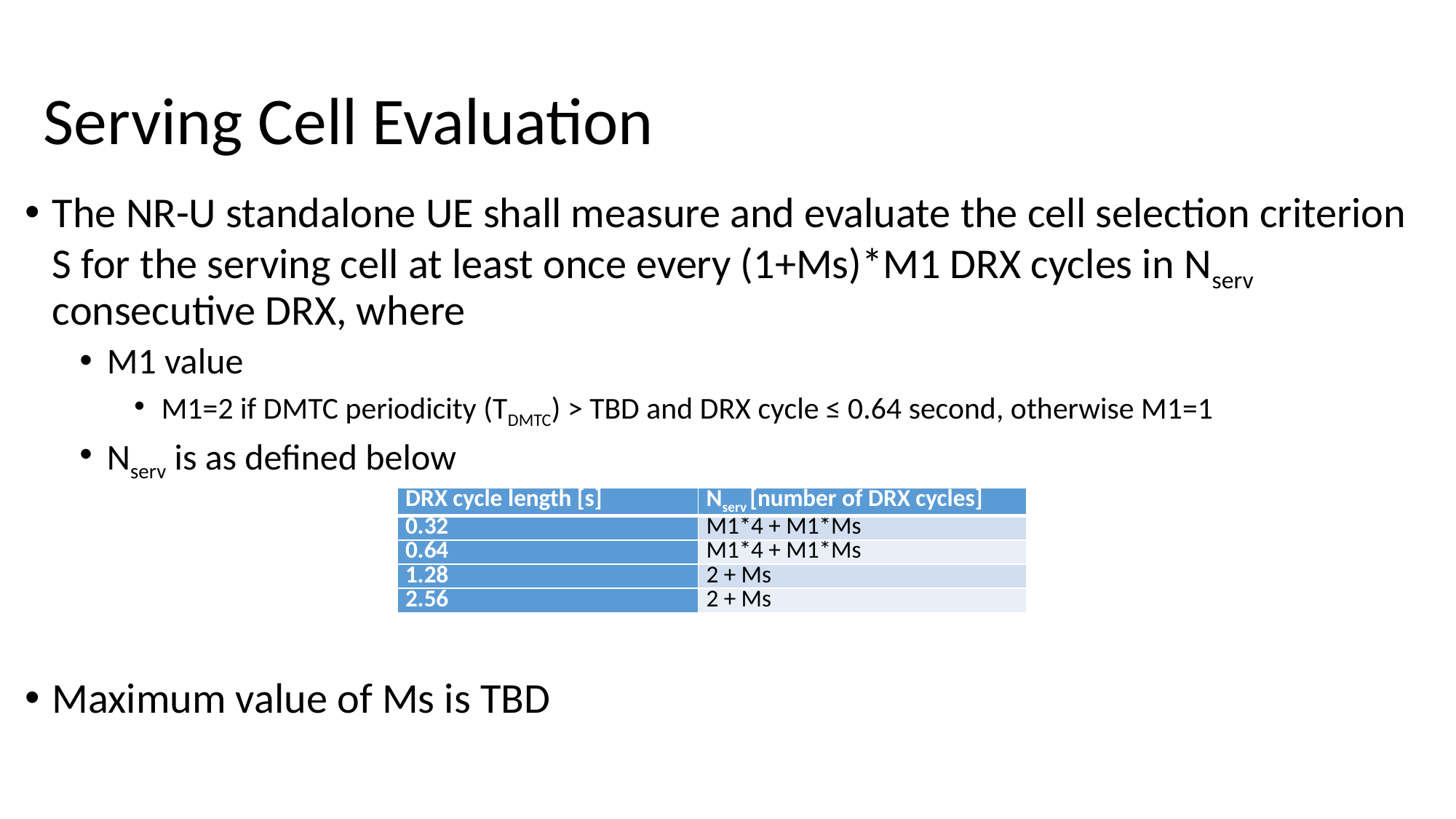

# Serving Cell Evaluation
The NR-U standalone UE shall measure and evaluate the cell selection criterion S for the serving cell at least once every (1+Ms)*M1 DRX cycles in Nserv consecutive DRX, where
M1 value
M1=2 if DMTC periodicity (TDMTC) > TBD and DRX cycle ≤ 0.64 second, otherwise M1=1
Nserv is as defined below

Maximum value of Ms is TBD

| DRX cycle length [s] | Nserv [number of DRX cycles] |
| --- | --- |
| 0.32 | M1\*4 + M1\*Ms |
| 0.64 | M1\*4 + M1\*Ms |
| 1.28 | 2 + Ms |
| 2.56 | 2 + Ms |